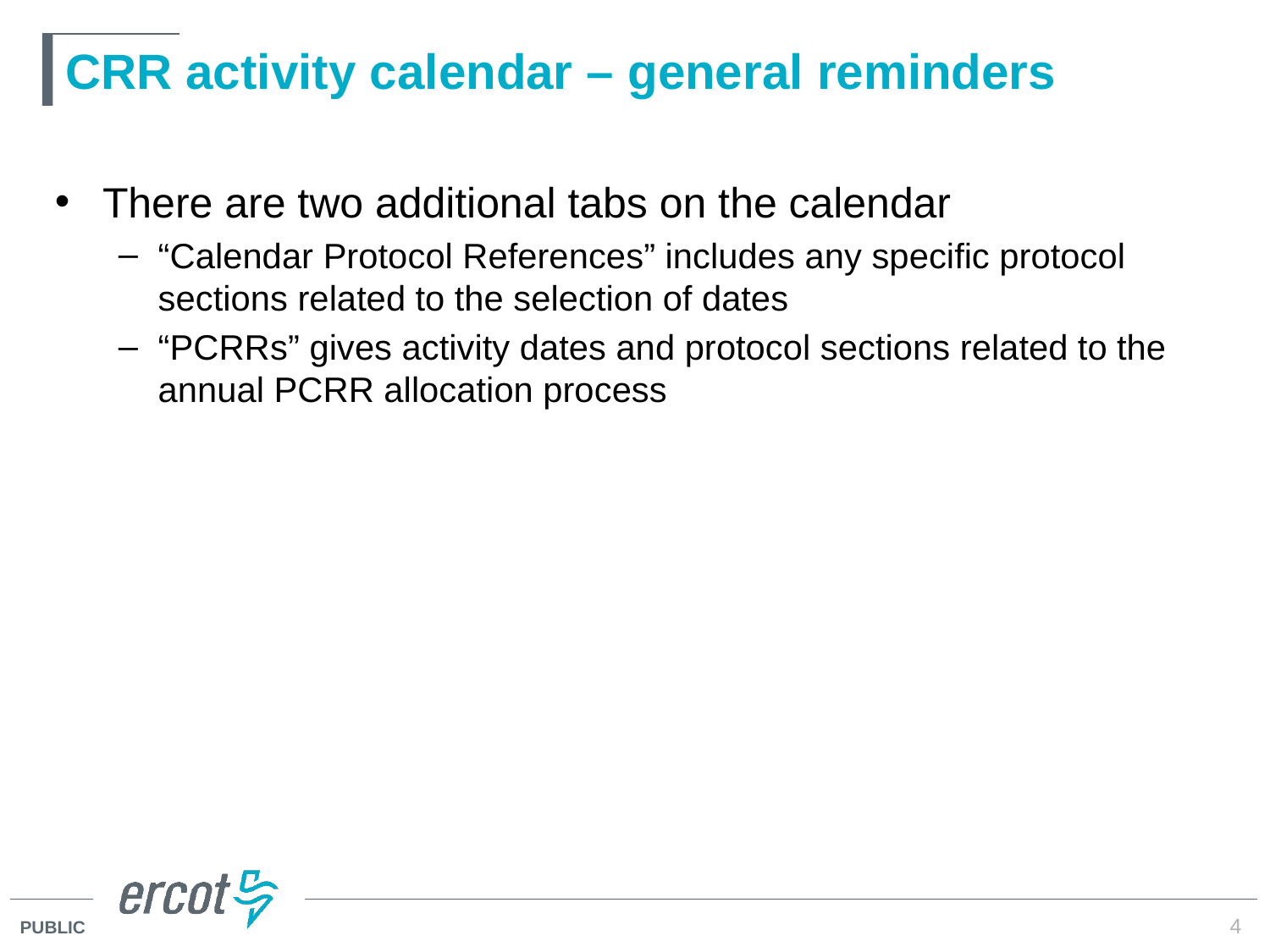

# CRR activity calendar – general reminders
There are two additional tabs on the calendar
“Calendar Protocol References” includes any specific protocol sections related to the selection of dates
“PCRRs” gives activity dates and protocol sections related to the annual PCRR allocation process

4